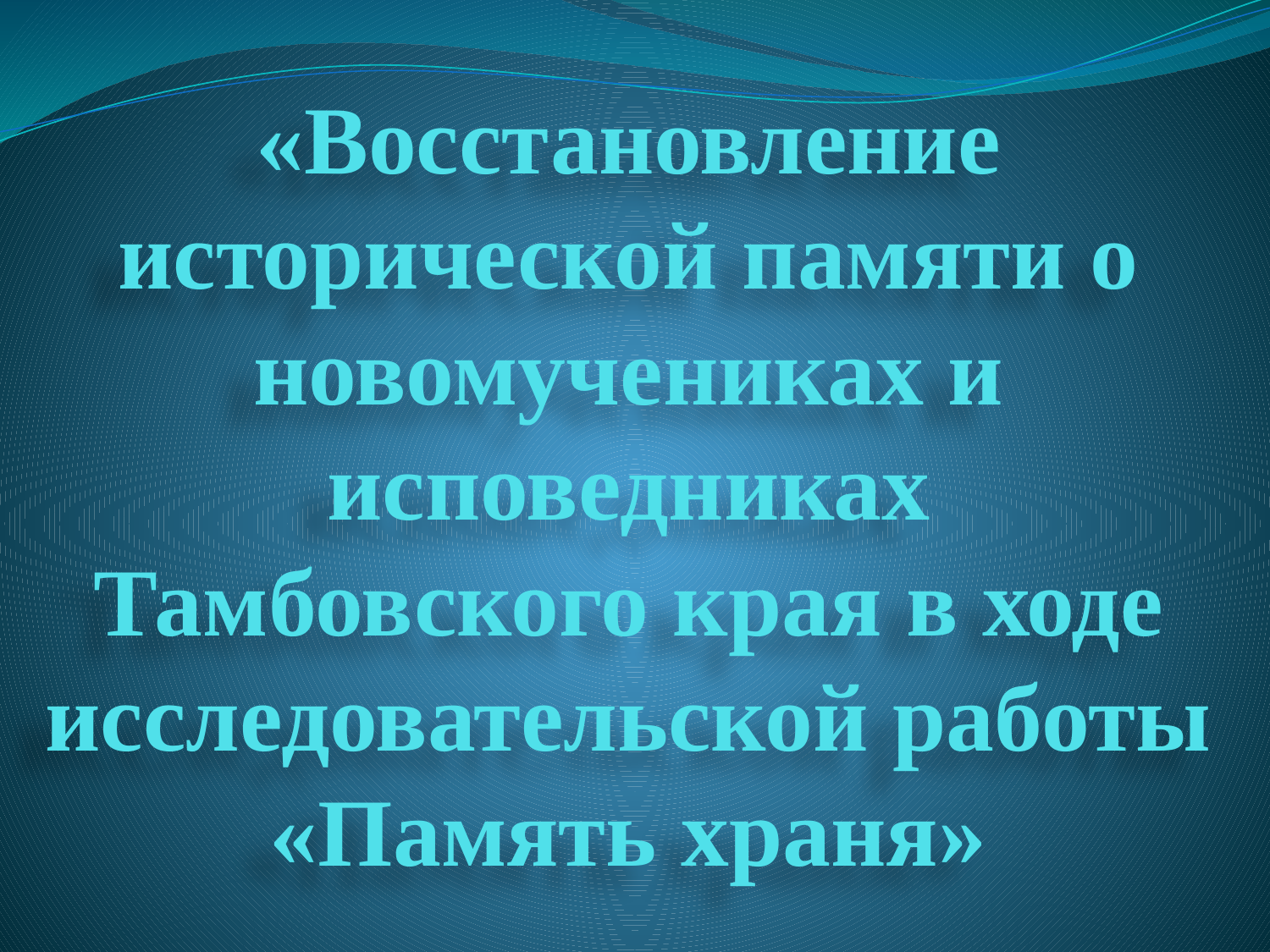

# «Восстановление исторической памяти о новомучениках и исповедниках Тамбовского края в ходе исследовательской работы «Память храня»